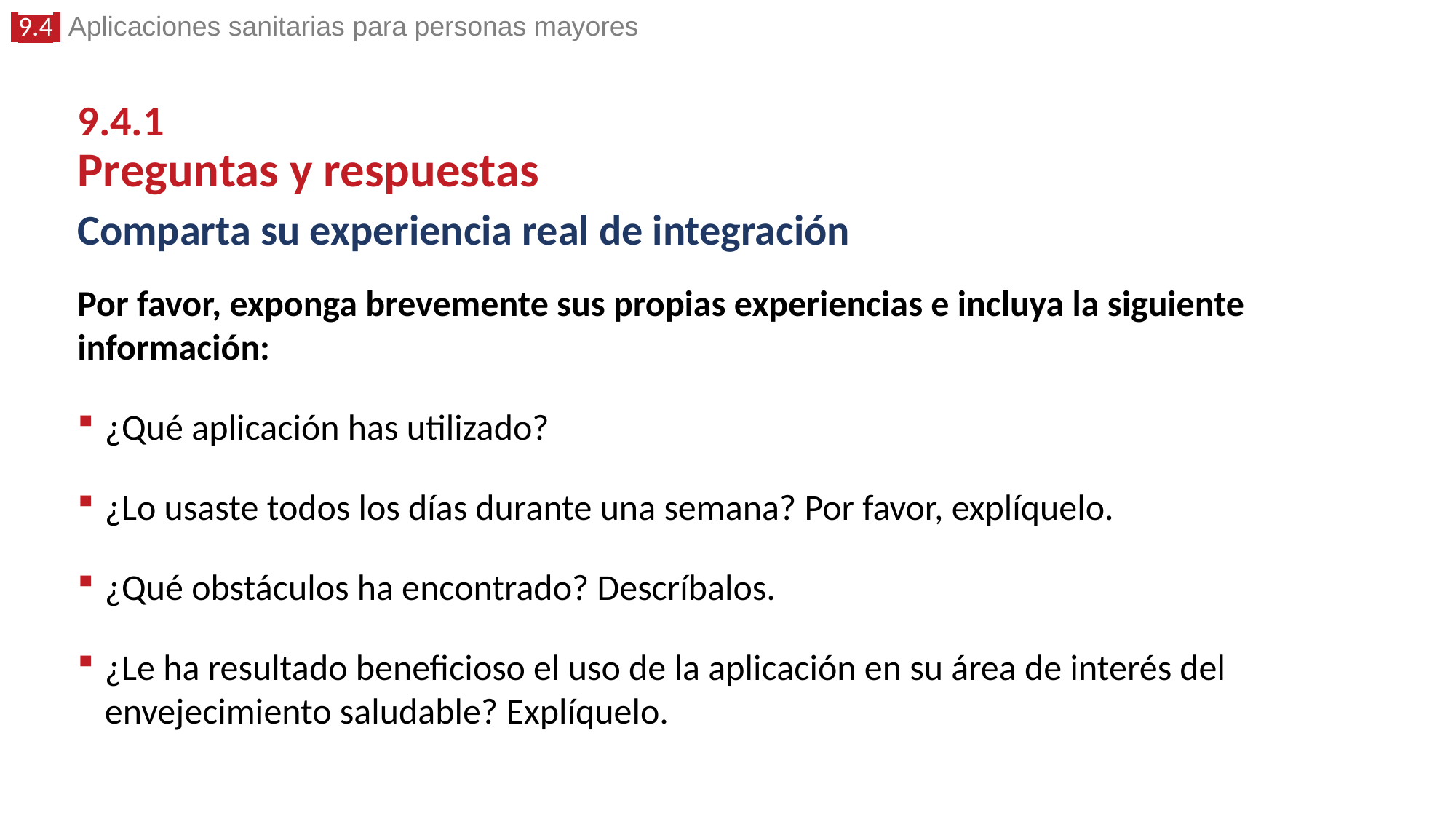

9.4.1
Preguntas y respuestas
# Comparta su experiencia real de integración
Por favor, exponga brevemente sus propias experiencias e incluya la siguiente información:
¿Qué aplicación has utilizado?
¿Lo usaste todos los días durante una semana? Por favor, explíquelo.
¿Qué obstáculos ha encontrado? Descríbalos.
¿Le ha resultado beneficioso el uso de la aplicación en su área de interés del envejecimiento saludable? Explíquelo.